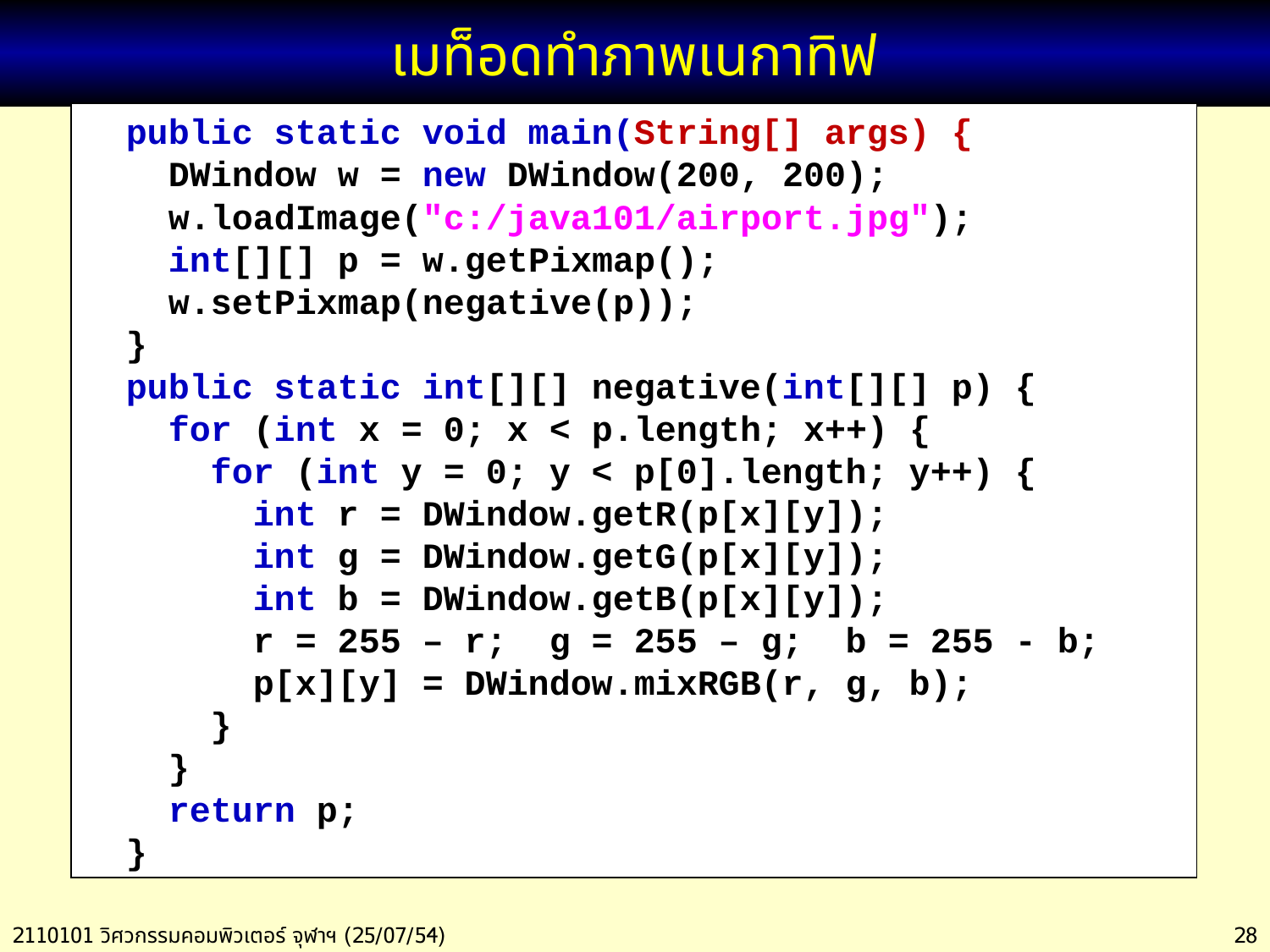

# เมท็อดทำภาพเนกาทิฟ
  public static void main(String[] args) {
    DWindow w = new DWindow(200, 200);
    w.loadImage("c:/java101/airport.jpg");
    int[][] p = w.getPixmap();
    w.setPixmap(negative(p));
  }
  public static int[][] negative(int[][] p) {
    for (int x = 0; x < p.length; x++) {
      for (int y = 0; y < p[0].length; y++) {
        int r = DWindow.getR(p[x][y]);
        int g = DWindow.getG(p[x][y]);
        int b = DWindow.getB(p[x][y]);
        r = 255 – r;  g = 255 – g;  b = 255 - b;
        p[x][y] = DWindow.mixRGB(r, g, b);
      }
    }
    return p;
  }